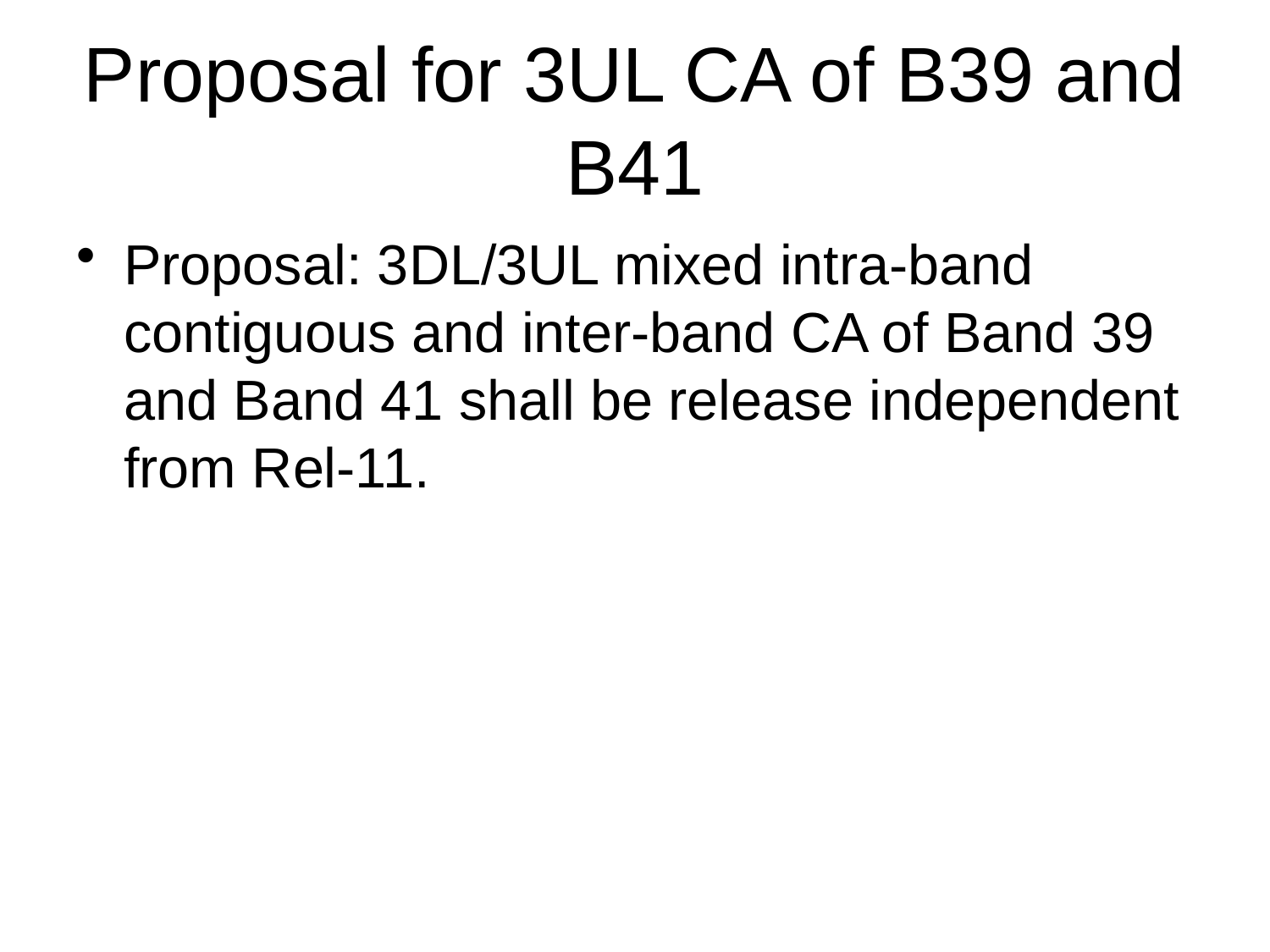

# Proposal for 3UL CA of B39 and B41
Proposal: 3DL/3UL mixed intra-band contiguous and inter-band CA of Band 39 and Band 41 shall be release independent from Rel-11.